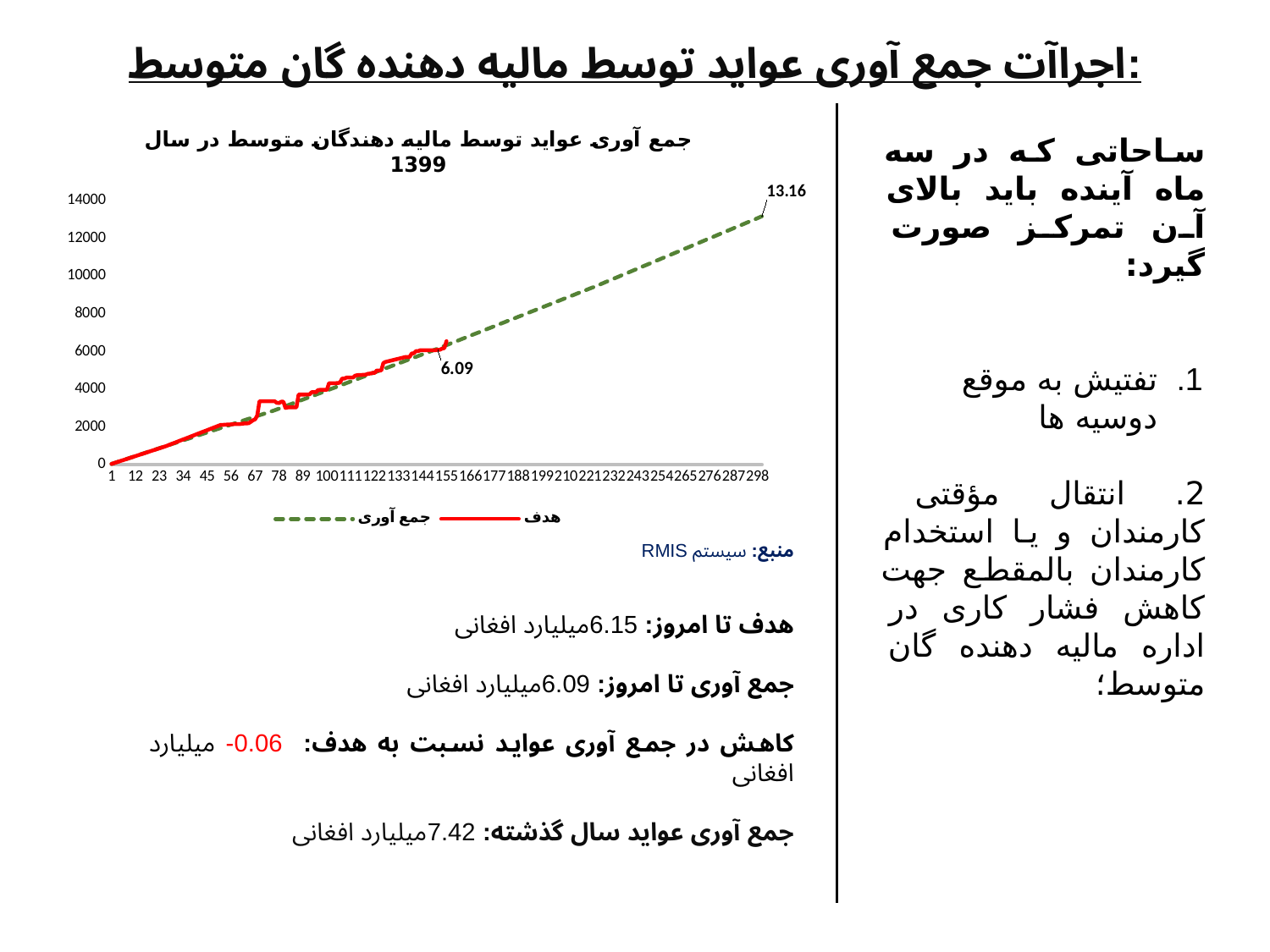

# اجراآت جمع آوری عواید توسط مالیه دهنده گان متوسط:

### Chart: جمع آوری عواید توسط مالیه دهندگان متوسط در سال 1399

| Category | Working Day's | جمع آوری | هدف |
|---|---|---|---|
ساحاتی که در سه ماه آینده باید بالای آن تمرکز صورت گیرد:

تفتیش به موقع دوسیه ها

2. انتقال مؤقتی کارمندان و یا استخدام کارمندان بالمقطع جهت کاهش فشار کاری در اداره مالیه دهنده گان متوسط؛

منبع: سیستم RMIS

هدف تا امروز: 6.15میلیارد افغانی

جمع آوری تا امروز: 6.09میلیارد افغانی

کاهش در جمع آوری عواید نسبت به هدف:  0.06- میلیارد افغانی

جمع آوری عواید سال گذشته: 7.42میلیارد افغانی